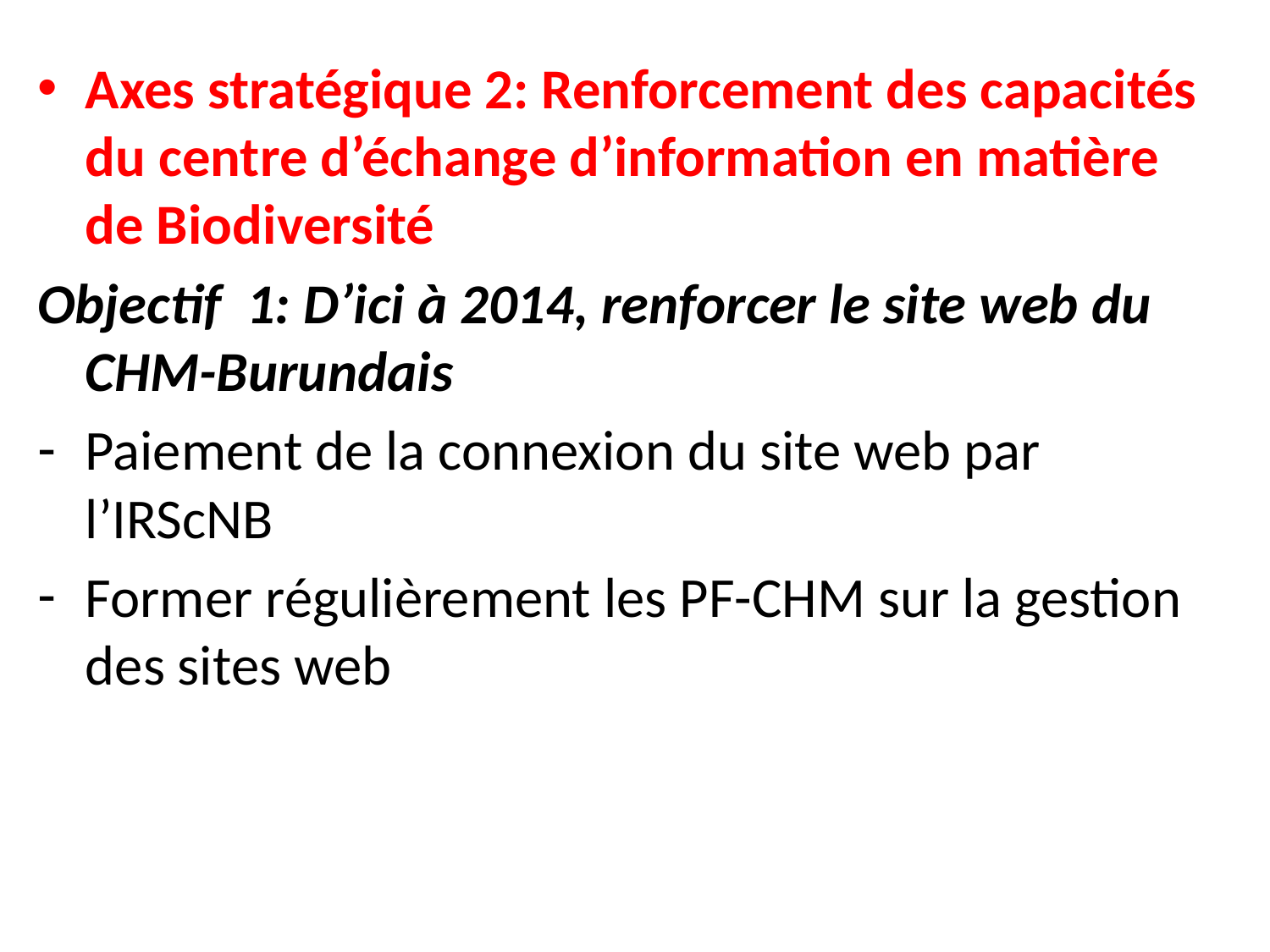

Axes stratégique 2: Renforcement des capacités du centre d’échange d’information en matière de Biodiversité
Objectif  1: D’ici à 2014, renforcer le site web du CHM-Burundais
Paiement de la connexion du site web par l’IRScNB
Former régulièrement les PF-CHM sur la gestion des sites web